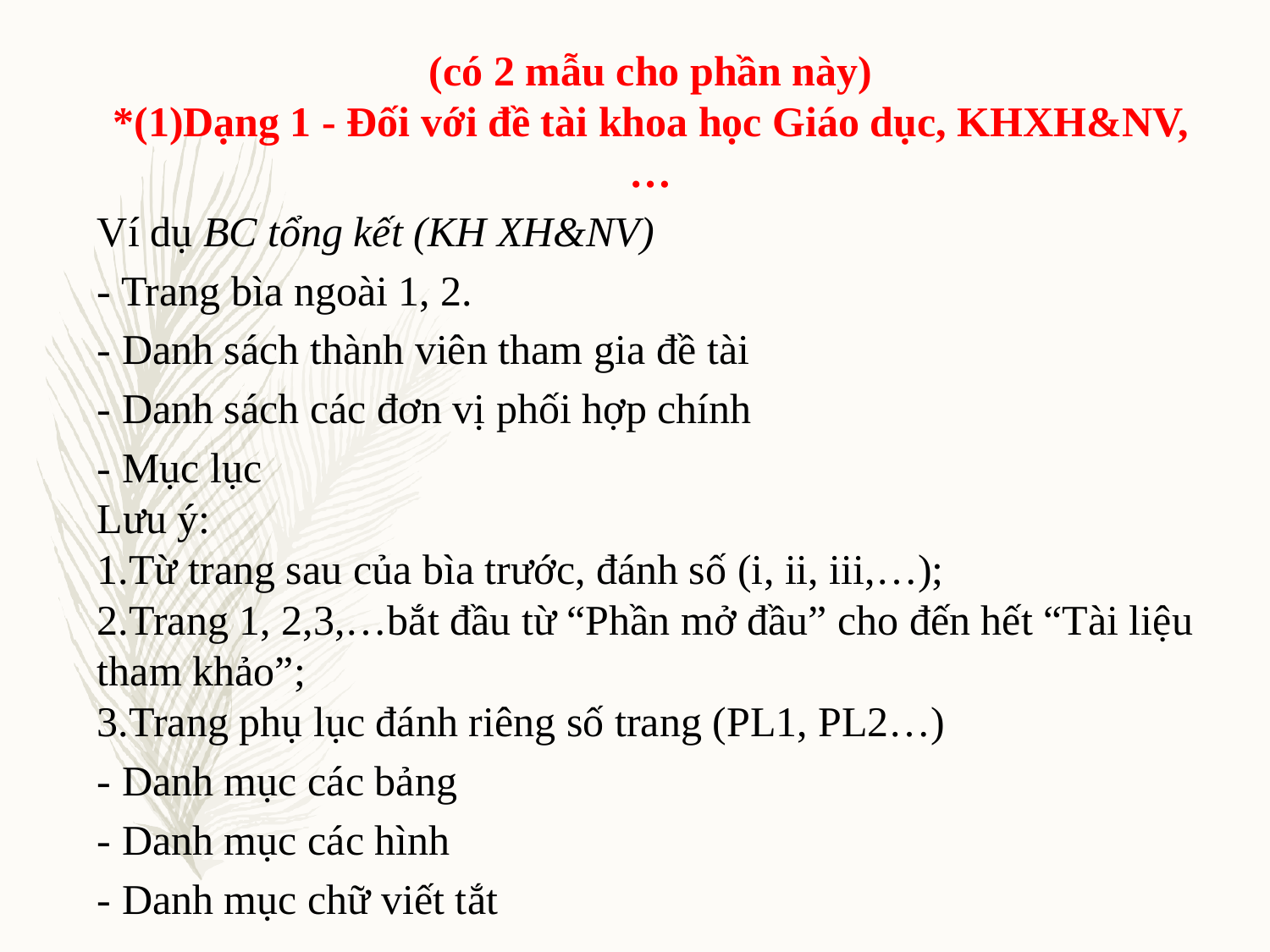

(có 2 mẫu cho phần này)
*(1)Dạng 1 - Đối với đề tài khoa học Giáo dục, KHXH&NV,…
Ví dụ BC tổng kết (KH XH&NV)
- Trang bìa ngoài 1, 2.
- Danh sách thành viên tham gia đề tài
- Danh sách các đơn vị phối hợp chính
- Mục lục
Lưu ý:
1.Từ trang sau của bìa trước, đánh số (i, ii, iii,…);
2.Trang 1, 2,3,…bắt đầu từ “Phần mở đầu” cho đến hết “Tài liệu tham khảo”;
3.Trang phụ lục đánh riêng số trang (PL1, PL2…)
- Danh mục các bảng
- Danh mục các hình
- Danh mục chữ viết tắt